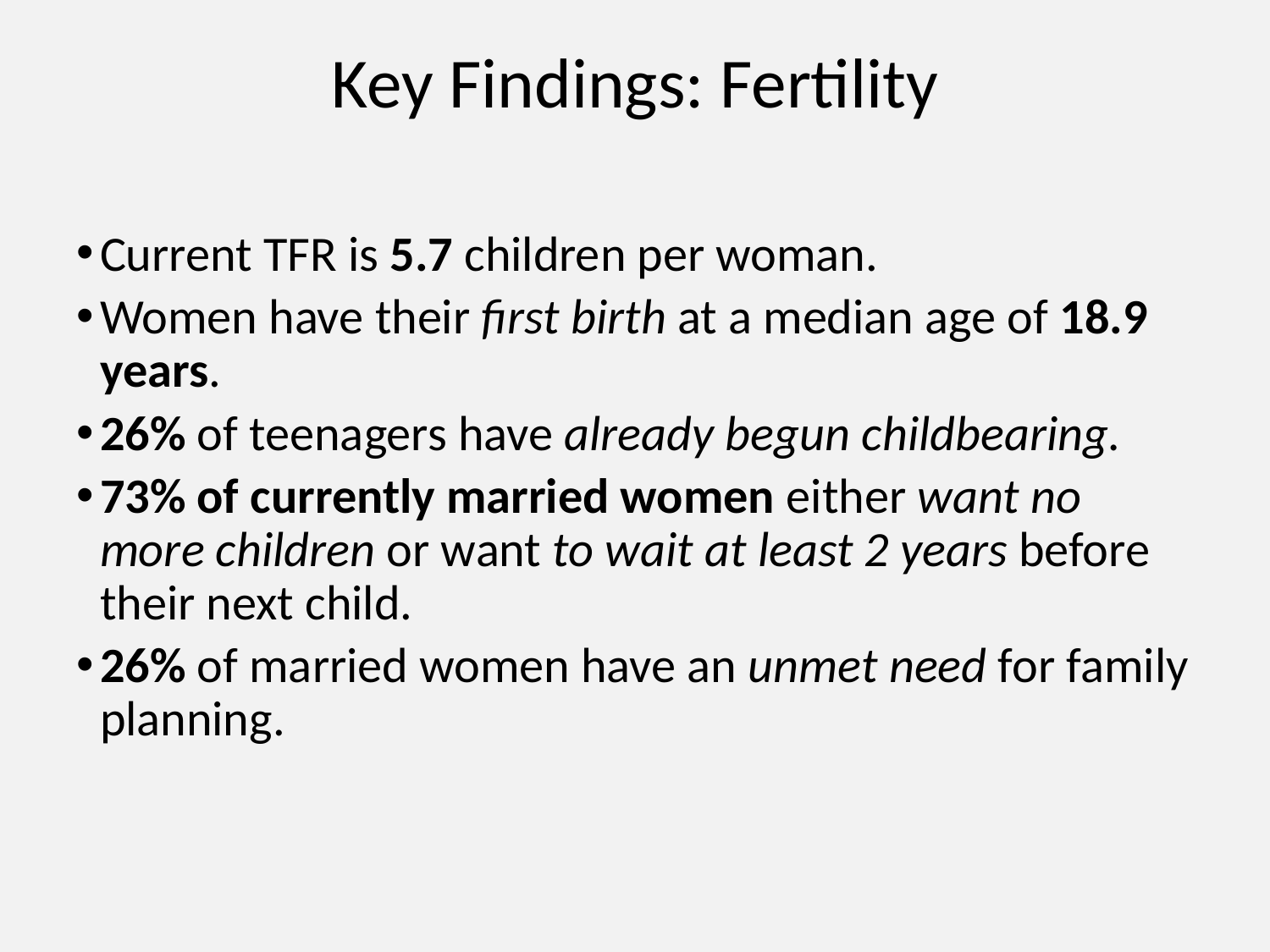

# Key Findings: Fertility
Current TFR is 5.7 children per woman.
Women have their first birth at a median age of 18.9 years.
26% of teenagers have already begun childbearing.
73% of currently married women either want no more children or want to wait at least 2 years before their next child.
26% of married women have an unmet need for family planning.